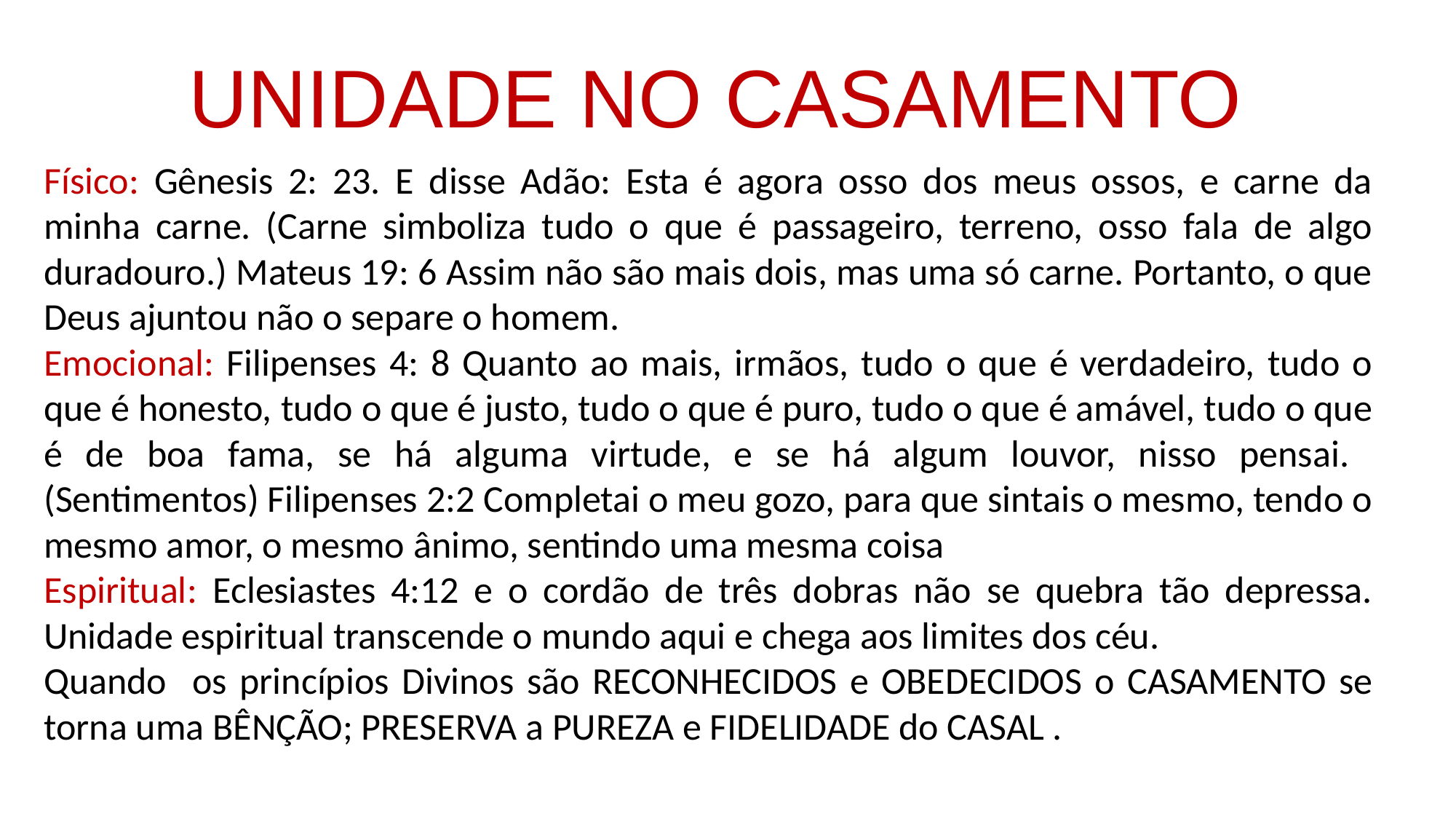

UNIDADE NO CASAMENTO
Físico: Gênesis 2: 23. E disse Adão: Esta é agora osso dos meus ossos, e carne da minha carne. (Carne simboliza tudo o que é passageiro, terreno, osso fala de algo duradouro.) Mateus 19: 6 Assim não são mais dois, mas uma só carne. Portanto, o que Deus ajuntou não o separe o homem.
Emocional: Filipenses 4: 8 Quanto ao mais, irmãos, tudo o que é verdadeiro, tudo o que é honesto, tudo o que é justo, tudo o que é puro, tudo o que é amável, tudo o que é de boa fama, se há alguma virtude, e se há algum louvor, nisso pensai.  (Sentimentos) Filipenses 2:2 Completai o meu gozo, para que sintais o mesmo, tendo o mesmo amor, o mesmo ânimo, sentindo uma mesma coisa
Espiritual: Eclesiastes 4:12 e o cordão de três dobras não se quebra tão depressa. Unidade espiritual transcende o mundo aqui e chega aos limites dos céu.
Quando  os princípios Divinos são RECONHECIDOS e OBEDECIDOS o CASAMENTO se torna uma BÊNÇÃO; PRESERVA a PUREZA e FIDELIDADE do CASAL .